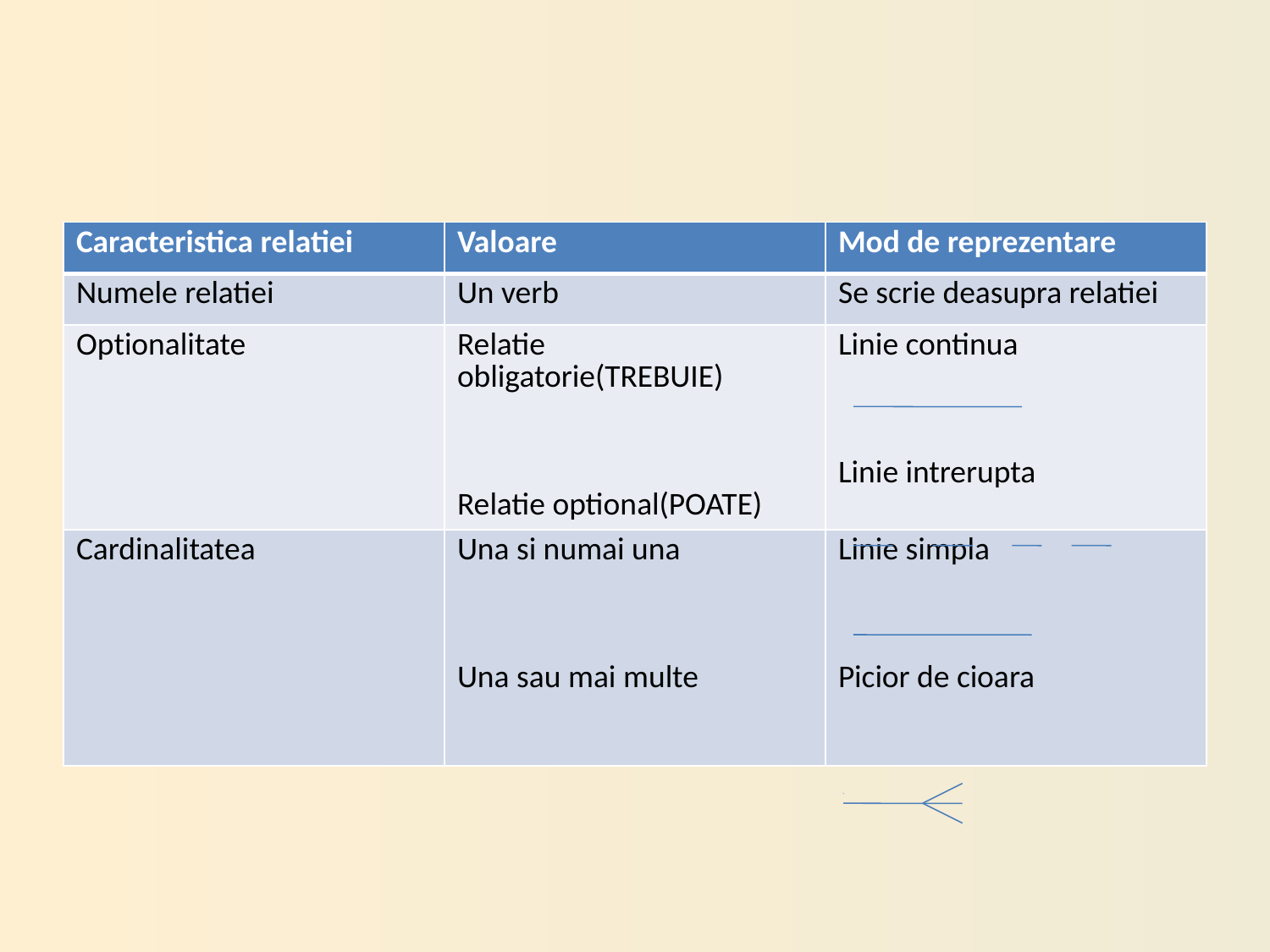

#
| Caracteristica relatiei | Valoare | Mod de reprezentare |
| --- | --- | --- |
| Numele relatiei | Un verb | Se scrie deasupra relatiei |
| Optionalitate | Relatie obligatorie(TREBUIE) Relatie optional(POATE) | Linie continua Linie intrerupta |
| Cardinalitatea | Una si numai una Una sau mai multe | Linie simpla Picior de cioara |